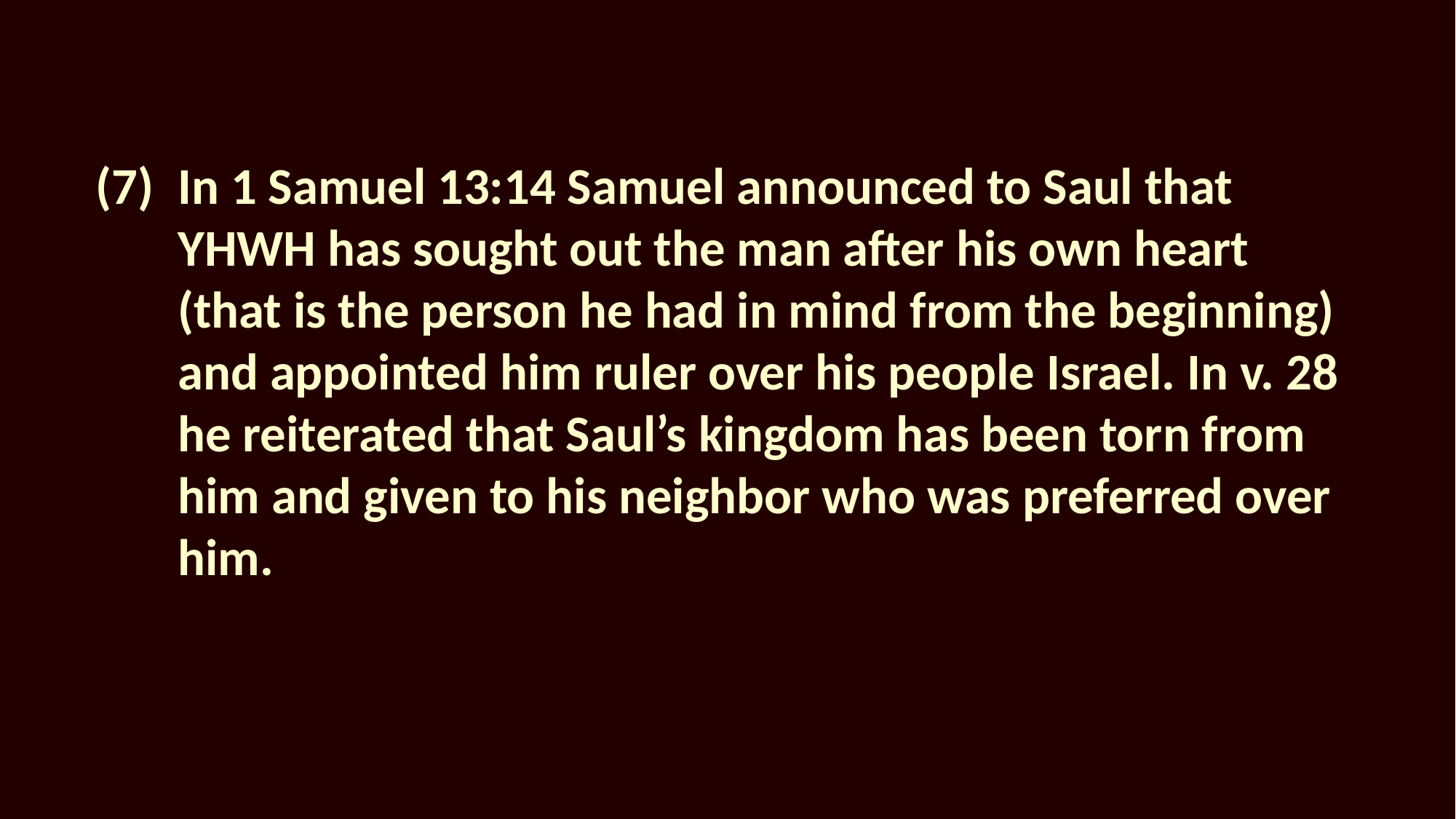

In 1 Samuel 13:14 Samuel announced to Saul that YHWH has sought out the man after his own heart (that is the person he had in mind from the beginning) and appointed him ruler over his people Israel. In v. 28 he reiterated that Saul’s kingdom has been torn from him and given to his neighbor who was preferred over him.